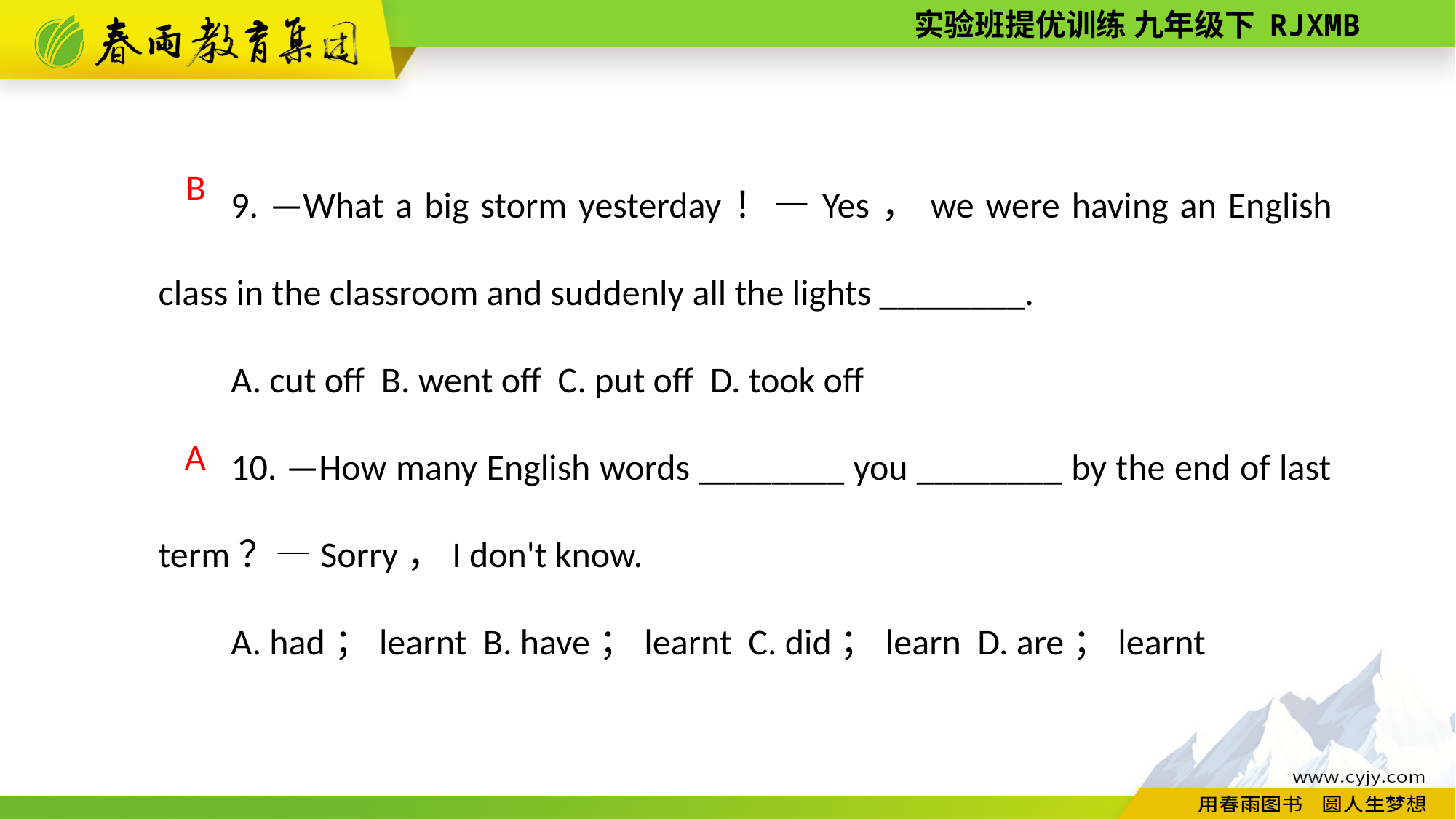

9. —What a big storm yesterday！—Yes，we were having an English class in the classroom and suddenly all the lights ________.
A. cut off  B. went off  C. put off  D. took off
10. —How many English words ________ you ________ by the end of last term？—Sorry，I don't know.
A. had；learnt  B. have；learnt  C. did；learn  D. are；learnt
B
A